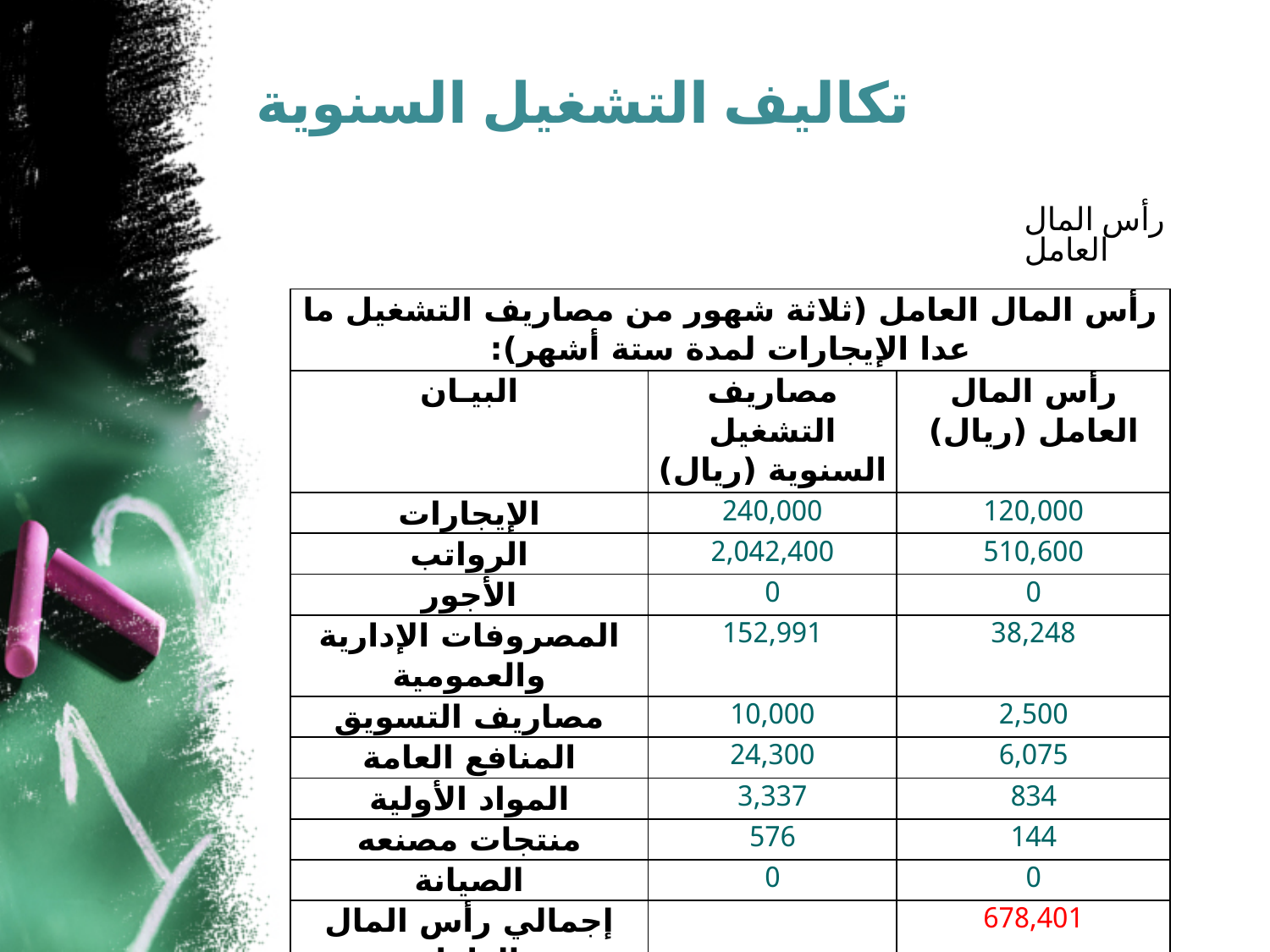

# تكاليف التشغيل السنوية
رأس المال العامل
| رأس المال العامل (ثلاثة شهور من مصاريف التشغيل ما عدا الإيجارات لمدة ستة أشهر): |  |  |
| --- | --- | --- |
| البيـان | مصاريف التشغيل السنوية (ريال) | رأس المال العامل (ريال) |
| الإيجارات | 240,000 | 120,000 |
| الرواتب | 2,042,400 | 510,600 |
| الأجور | 0 | 0 |
| المصروفات الإدارية والعمومية | 152,991 | 38,248 |
| مصاريف التسويق | 10,000 | 2,500 |
| المنافع العامة | 24,300 | 6,075 |
| المواد الأولية | 3,337 | 834 |
| منتجات مصنعه | 576 | 144 |
| الصيانة | 0 | 0 |
| إجمالي رأس المال العامل |  | 678,401 |